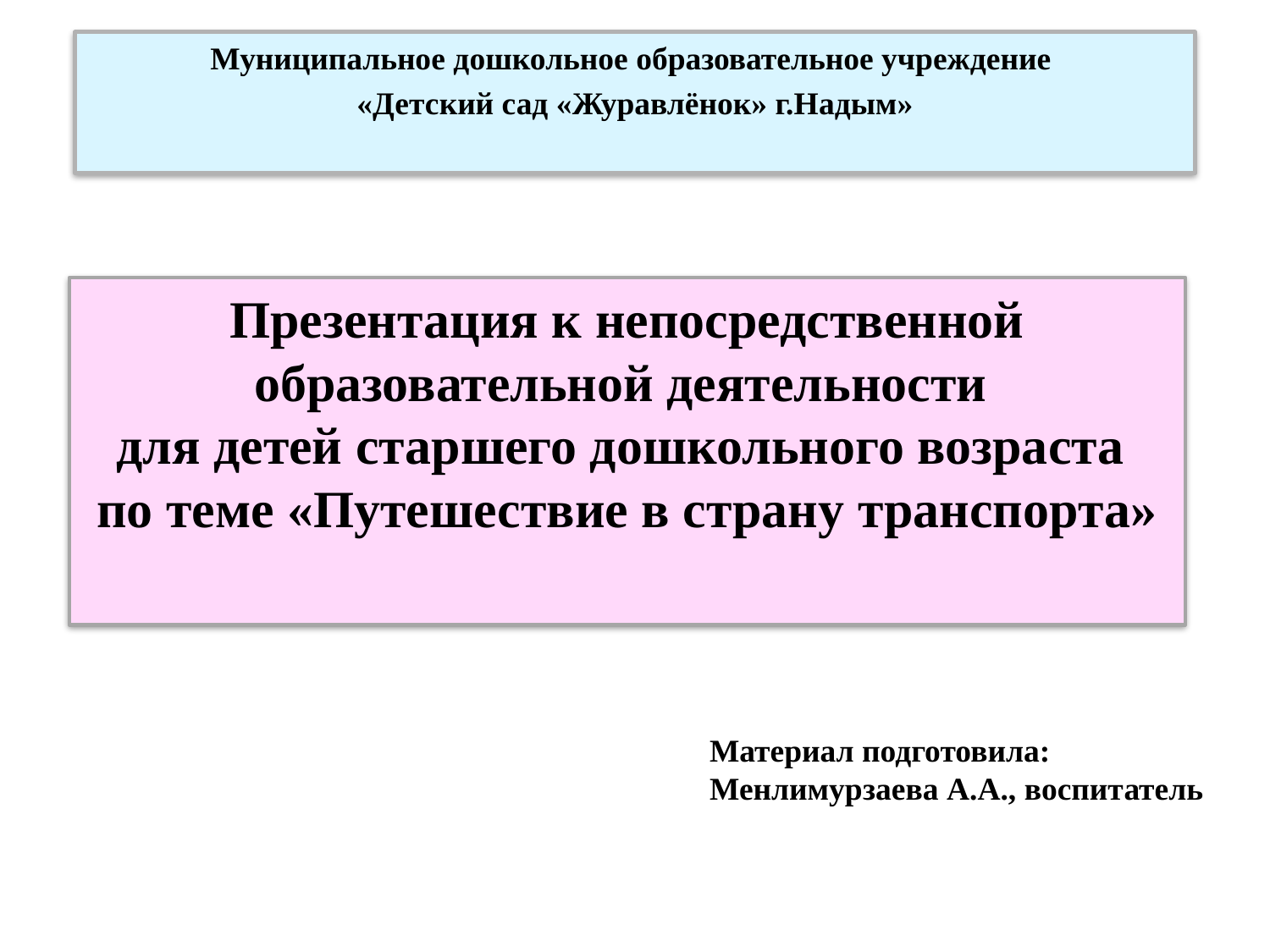

Муниципальное дошкольное образовательное учреждение
«Детский сад «Журавлёнок» г.Надым»
# Презентация к непосредственной образовательной деятельности для детей старшего дошкольного возраста по теме «Путешествие в страну транспорта»

Материал подготовила:
Менлимурзаева А.А., воспитатель